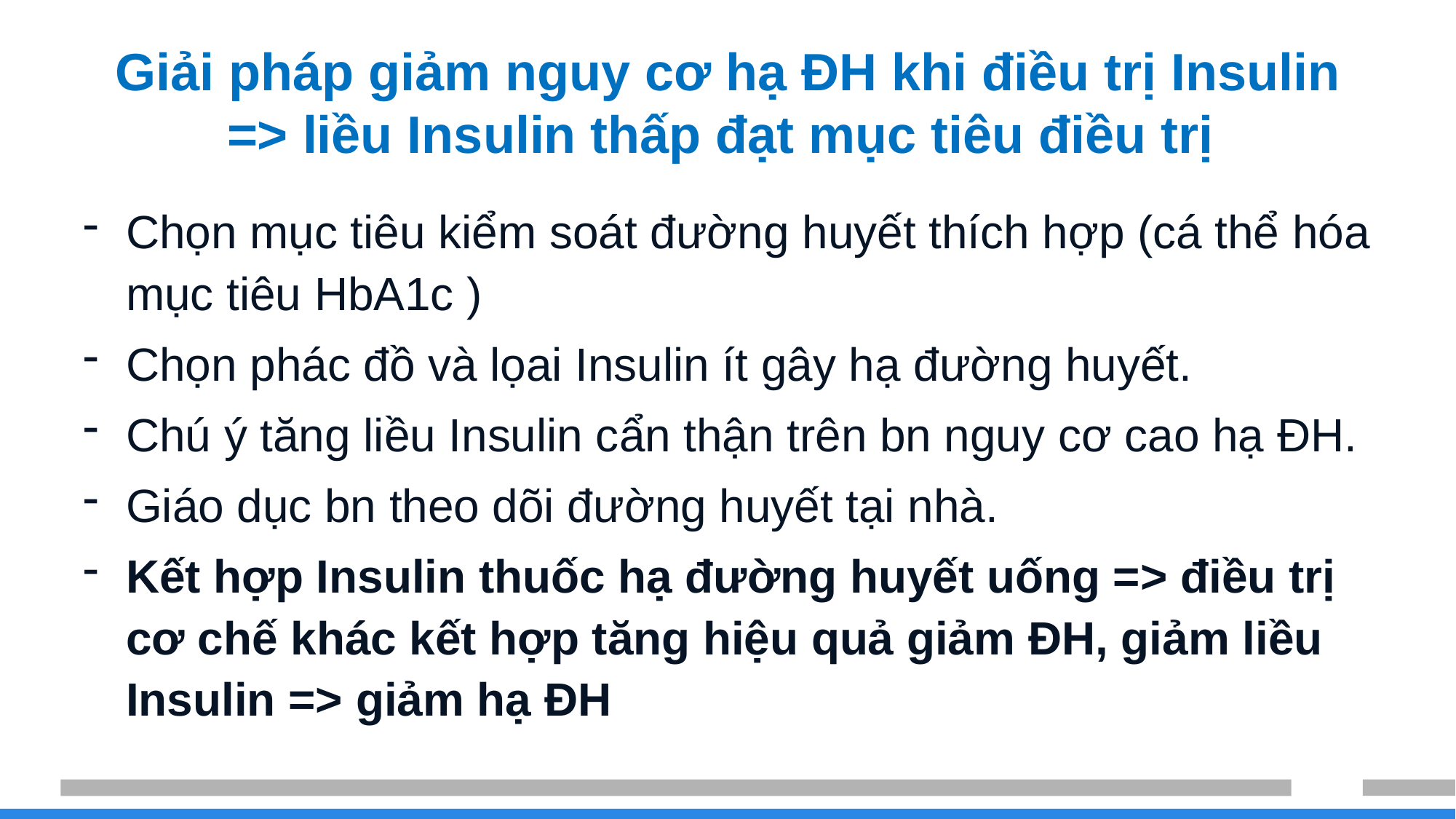

# Giải pháp giảm nguy cơ hạ ĐH khi điều trị Insulin => liều Insulin thấp đạt mục tiêu điều trị
Chọn mục tiêu kiểm soát đường huyết thích hợp (cá thể hóa mục tiêu HbA1c )
Chọn phác đồ và lọai Insulin ít gây hạ đường huyết.
Chú ý tăng liều Insulin cẩn thận trên bn nguy cơ cao hạ ĐH.
Giáo dục bn theo dõi đường huyết tại nhà.
Kết hợp Insulin thuốc hạ đường huyết uống => điều trị cơ chế khác kết hợp tăng hiệu quả giảm ĐH, giảm liều Insulin => giảm hạ ĐH